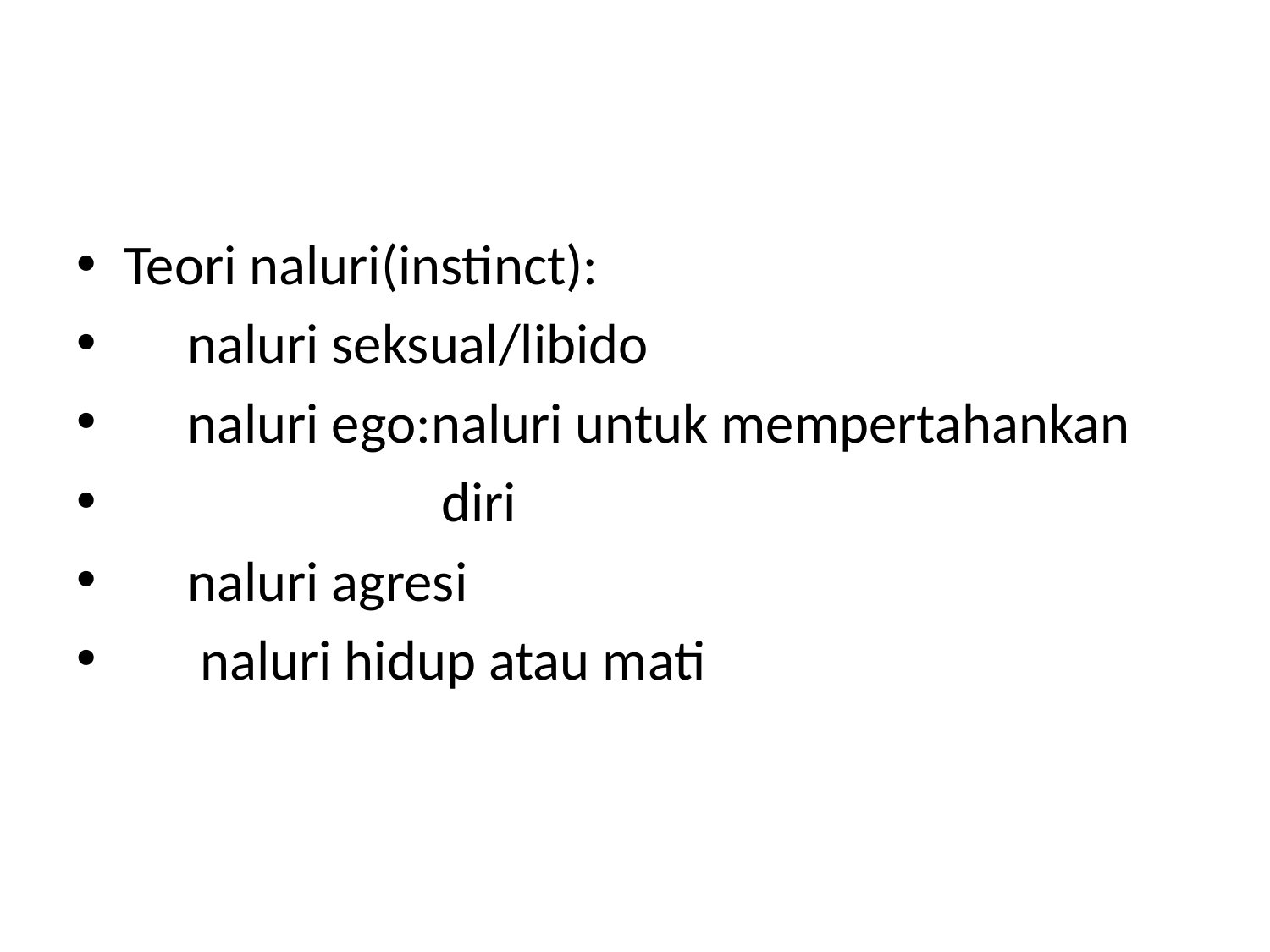

Teori naluri(instinct):
     naluri seksual/libido
     naluri ego:naluri untuk mempertahankan
                         diri
     naluri agresi
      naluri hidup atau mati
#